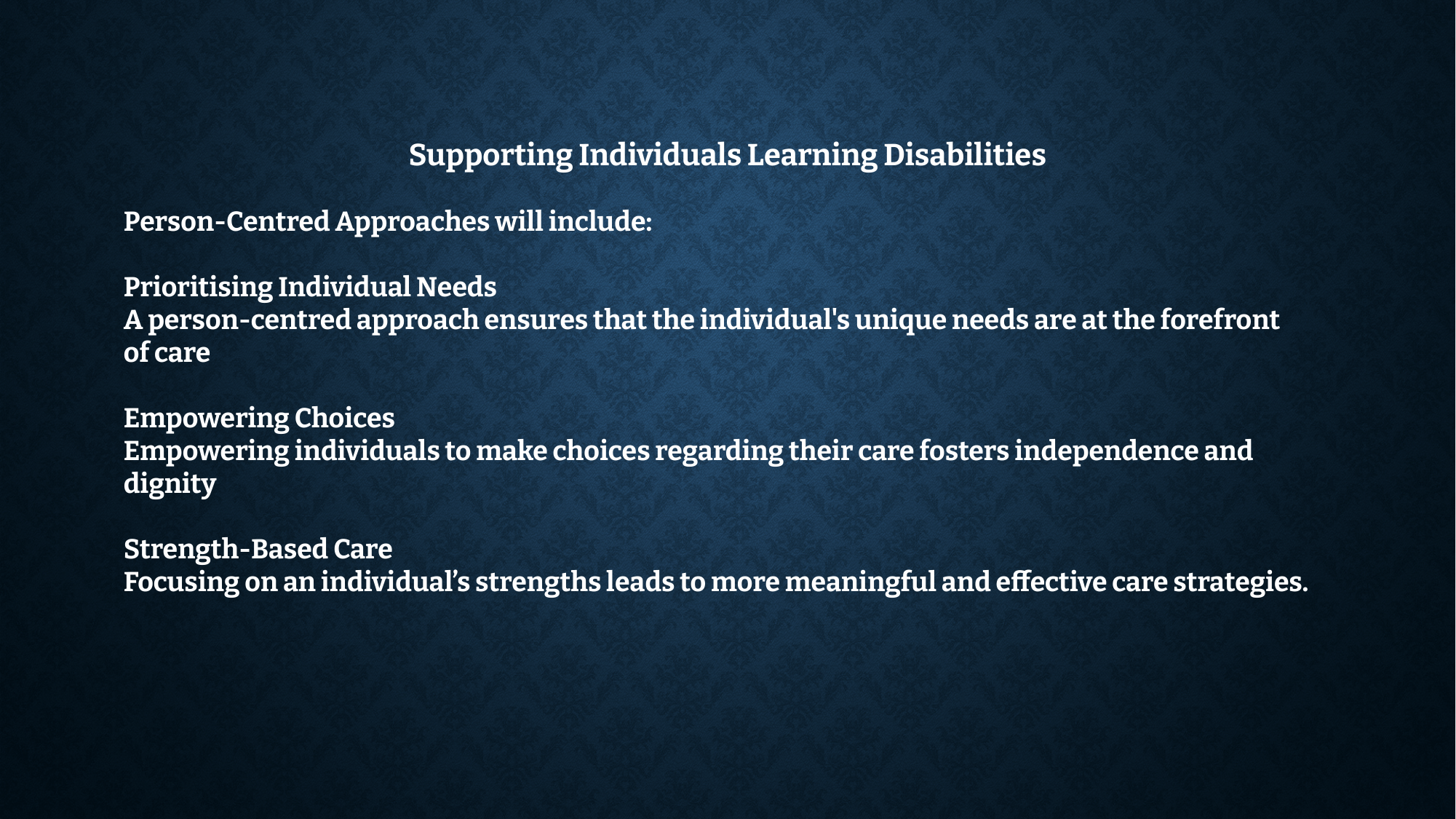

Supporting Individuals Learning Disabilities

Person-Centred Approaches will include:

Prioritising Individual Needs
A person-centred approach ensures that the individual's unique needs are at the forefront
of care

Empowering Choices
Empowering individuals to make choices regarding their care fosters independence and dignity

Strength-Based Care
Focusing on an individual’s strengths leads to more meaningful and effective care strategies.